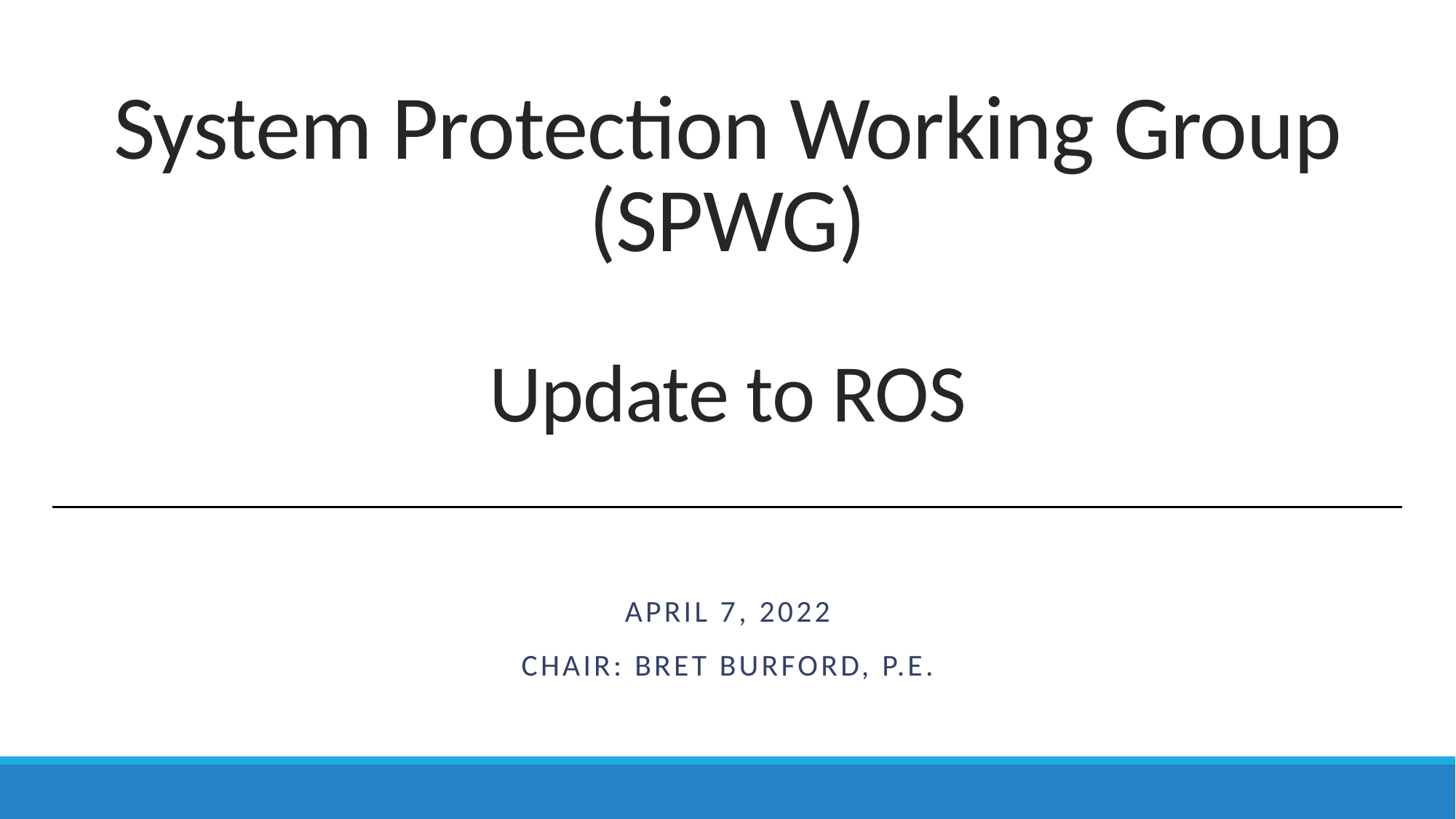

# System Protection Working Group (SPWG)
Update to ROS
April 7, 2022
Chair: Bret Burford, P.E.